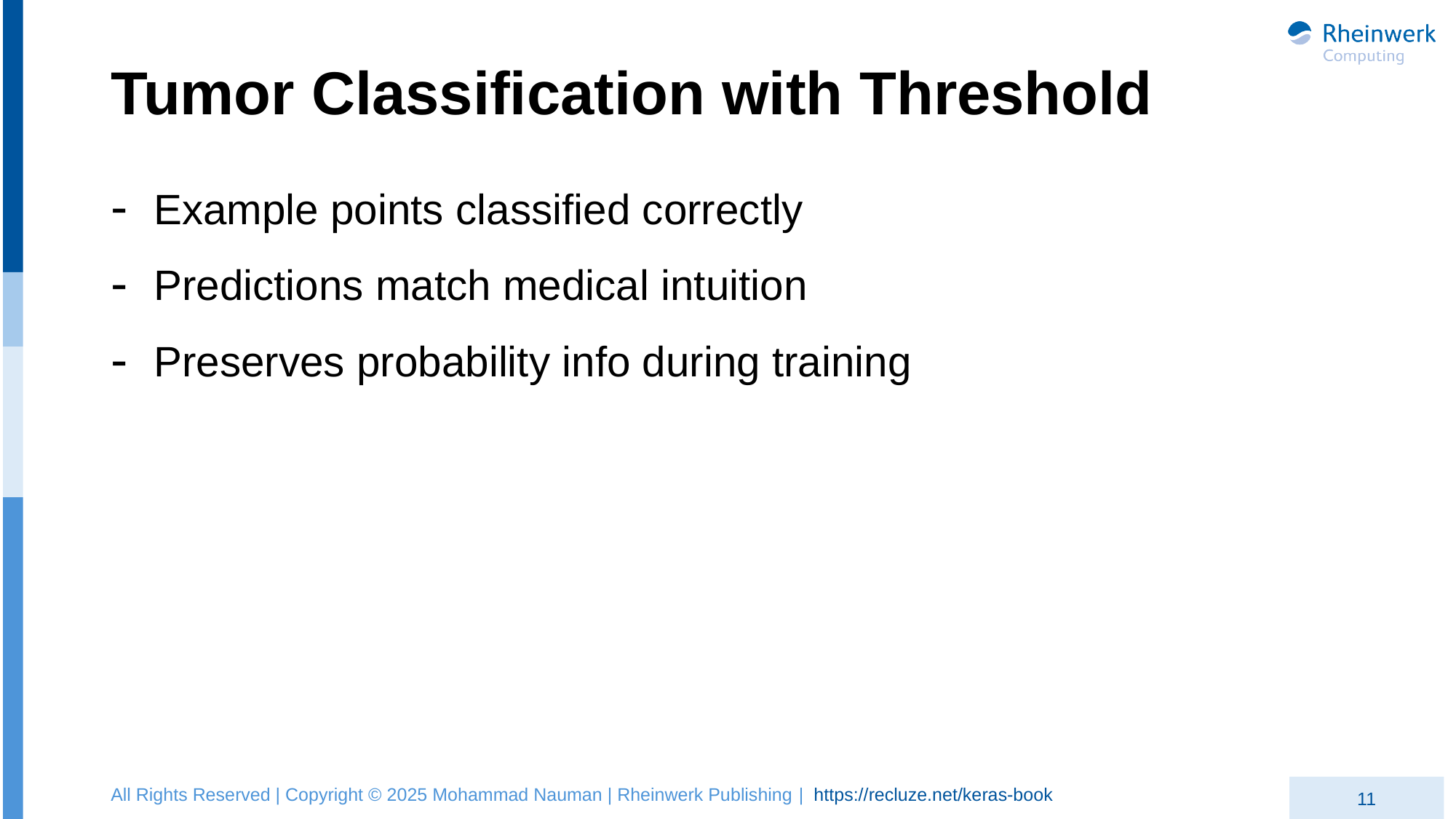

# Tumor Classification with Threshold
Example points classified correctly
Predictions match medical intuition
Preserves probability info during training